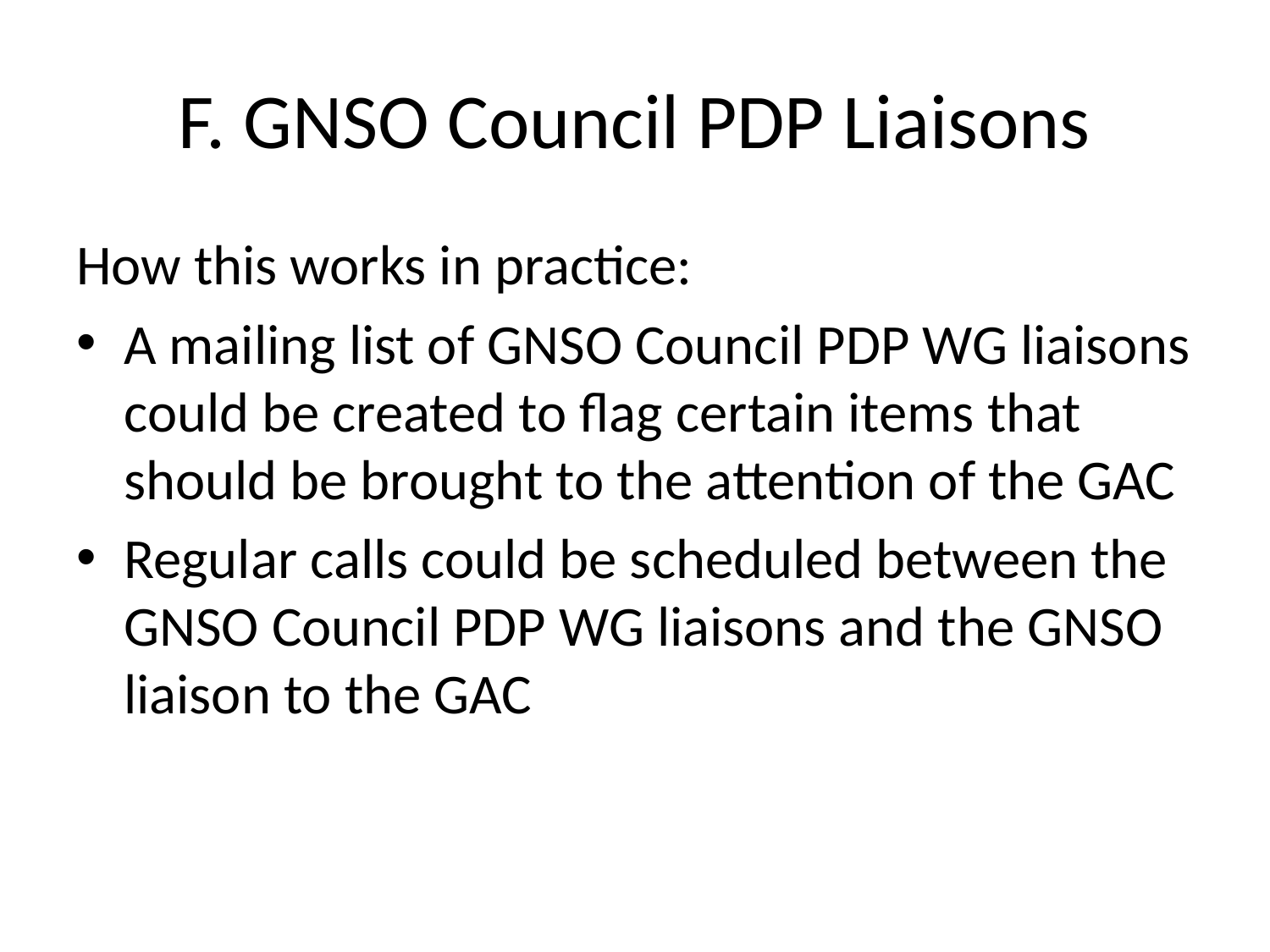

# F. GNSO Council PDP Liaisons
How this works in practice:
A mailing list of GNSO Council PDP WG liaisons could be created to flag certain items that should be brought to the attention of the GAC
Regular calls could be scheduled between the GNSO Council PDP WG liaisons and the GNSO liaison to the GAC